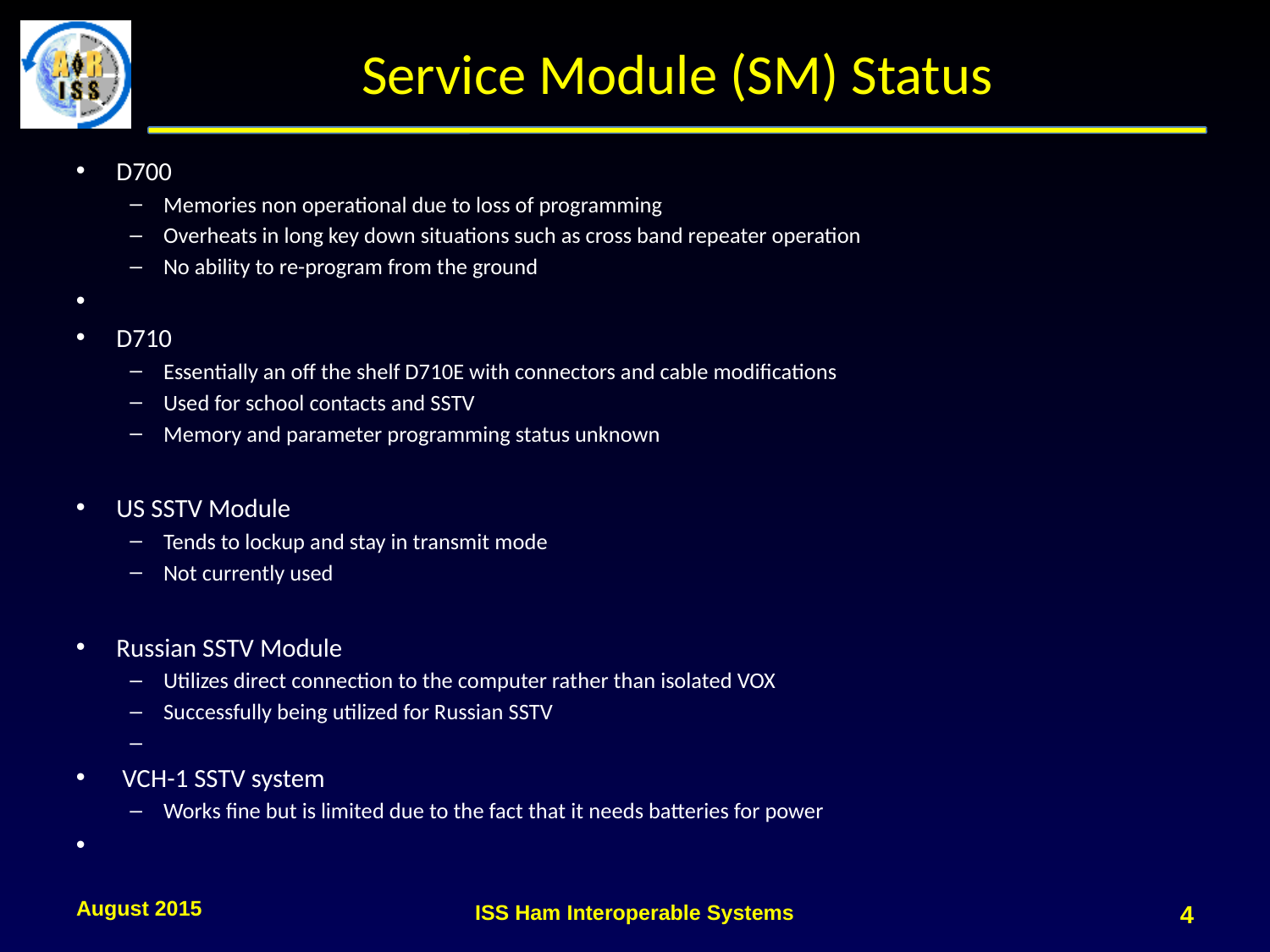

# Service Module (SM) Status
D700
Memories non operational due to loss of programming
Overheats in long key down situations such as cross band repeater operation
No ability to re-program from the ground

D710
Essentially an off the shelf D710E with connectors and cable modifications
Used for school contacts and SSTV
Memory and parameter programming status unknown

US SSTV Module
Tends to lockup and stay in transmit mode
Not currently used

Russian SSTV Module
Utilizes direct connection to the computer rather than isolated VOX
Successfully being utilized for Russian SSTV

 VCH-1 SSTV system
Works fine but is limited due to the fact that it needs batteries for power

August 2015
ISS Ham Interoperable Systems
4